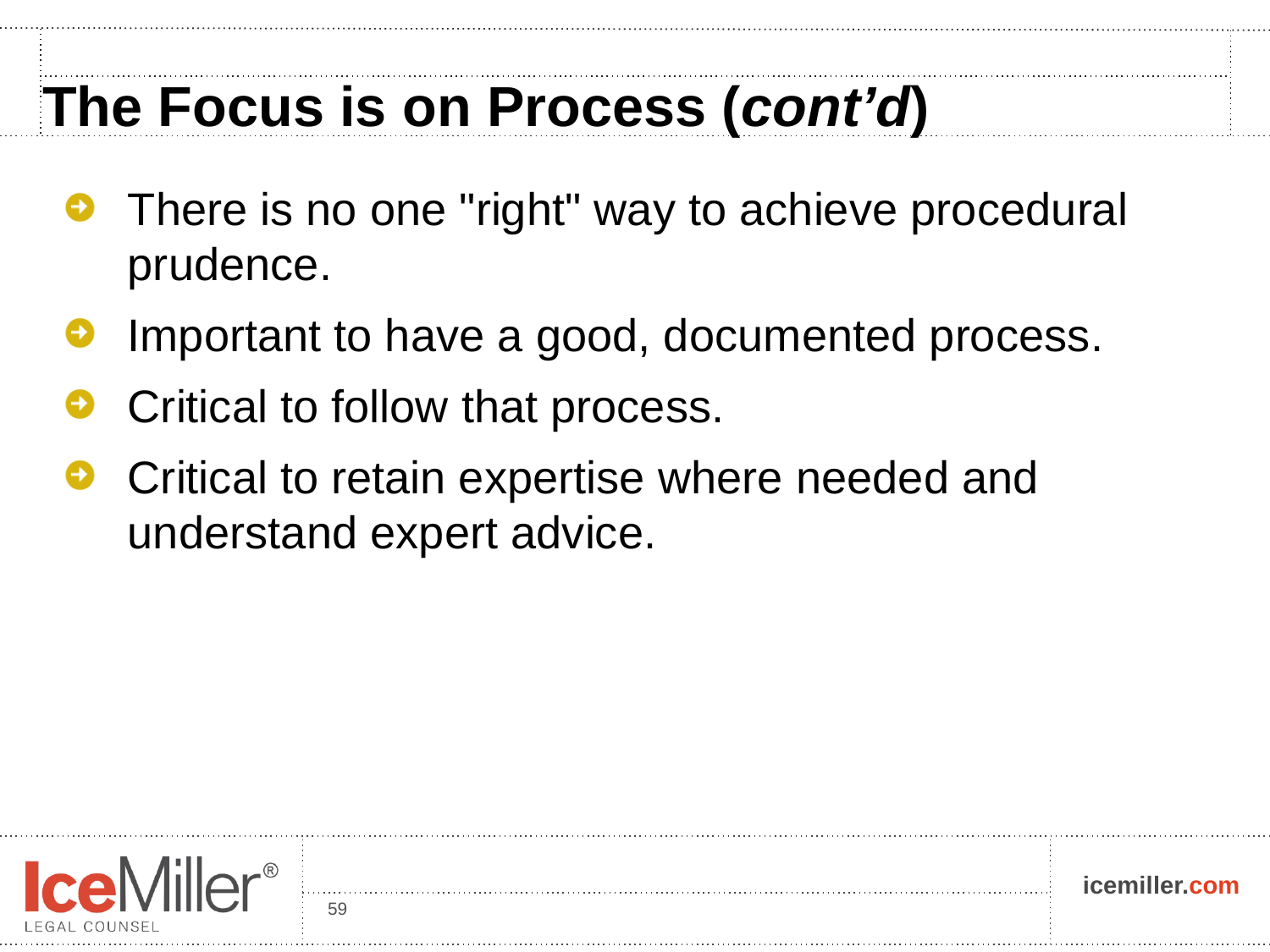

# The Focus is on Process (cont’d)
There is no one "right" way to achieve procedural prudence.
Important to have a good, documented process.
Critical to follow that process.
Critical to retain expertise where needed and understand expert advice.
59